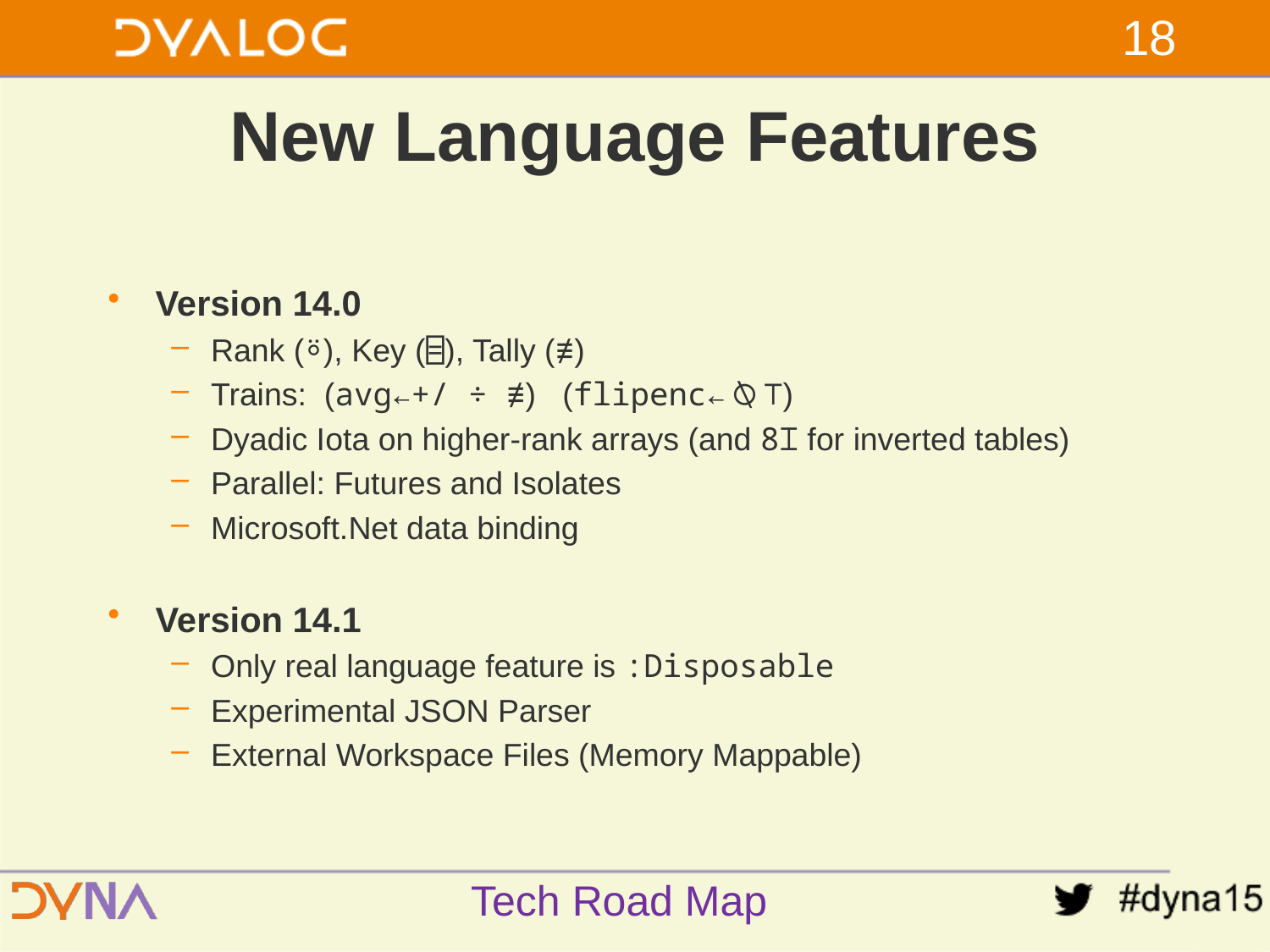

18
# New Language Features
Version 14.0
Rank (⍤), Key (⌸), Tally (≢)
Trains:  (avg←+/ ÷ ≢)   (flipenc←⍉⊤)
Dyadic Iota on higher-rank arrays (and 8⌶ for inverted tables)
Parallel: Futures and Isolates
Microsoft.Net data binding

Version 14.1
Only real language feature is :Disposable
Experimental JSON Parser
External Workspace Files (Memory Mappable)
Tech Road Map